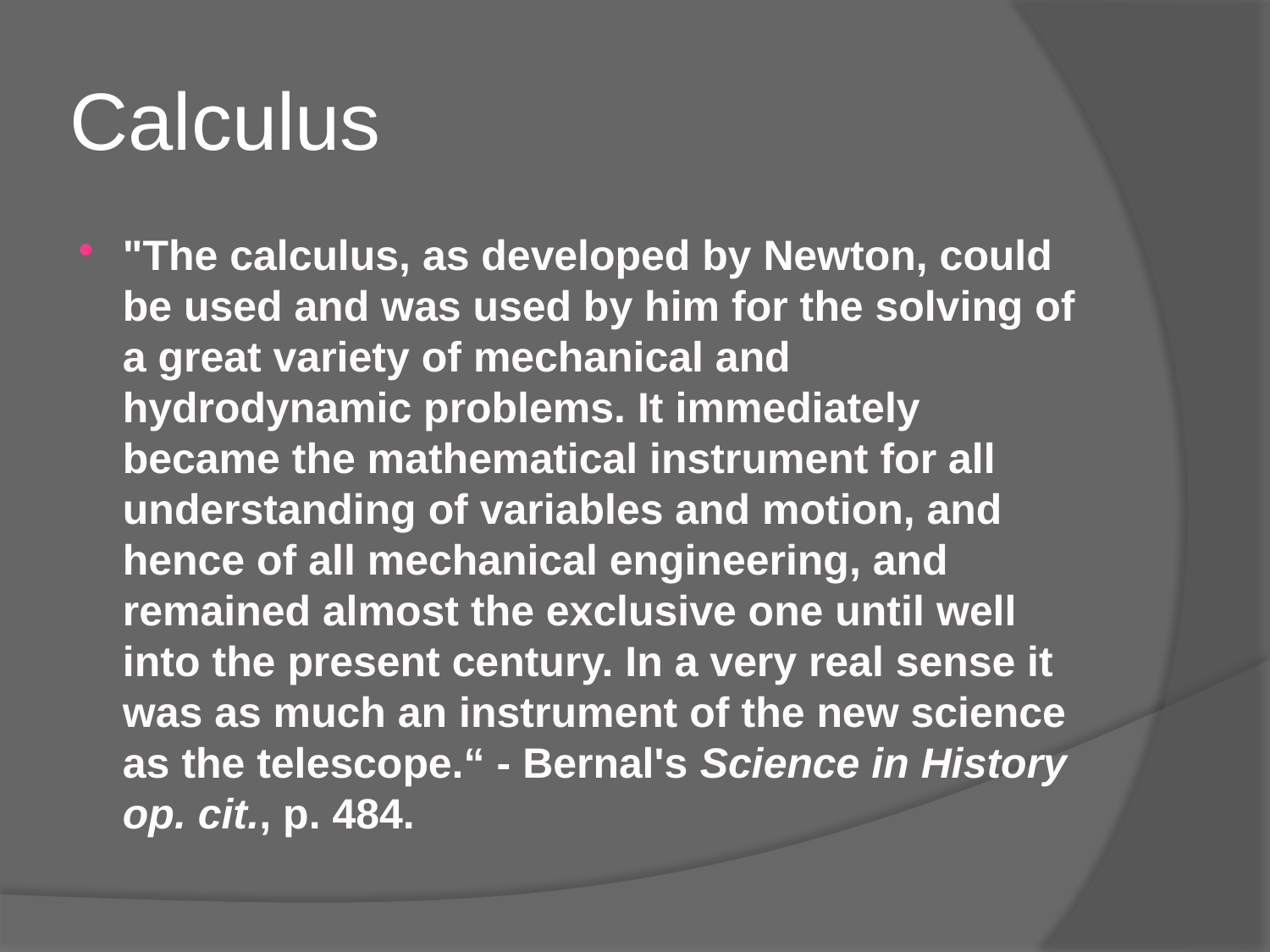

# Calculus
"The calculus, as developed by Newton, could be used and was used by him for the solving of a great variety of mechanical and hydrodynamic problems. It immediately became the mathematical instrument for all understanding of variables and motion, and hence of all mechanical engineering, and remained almost the exclusive one until well into the present century. In a very real sense it was as much an instrument of the new science as the telescope.“ - Bernal's Science in History op. cit., p. 484.